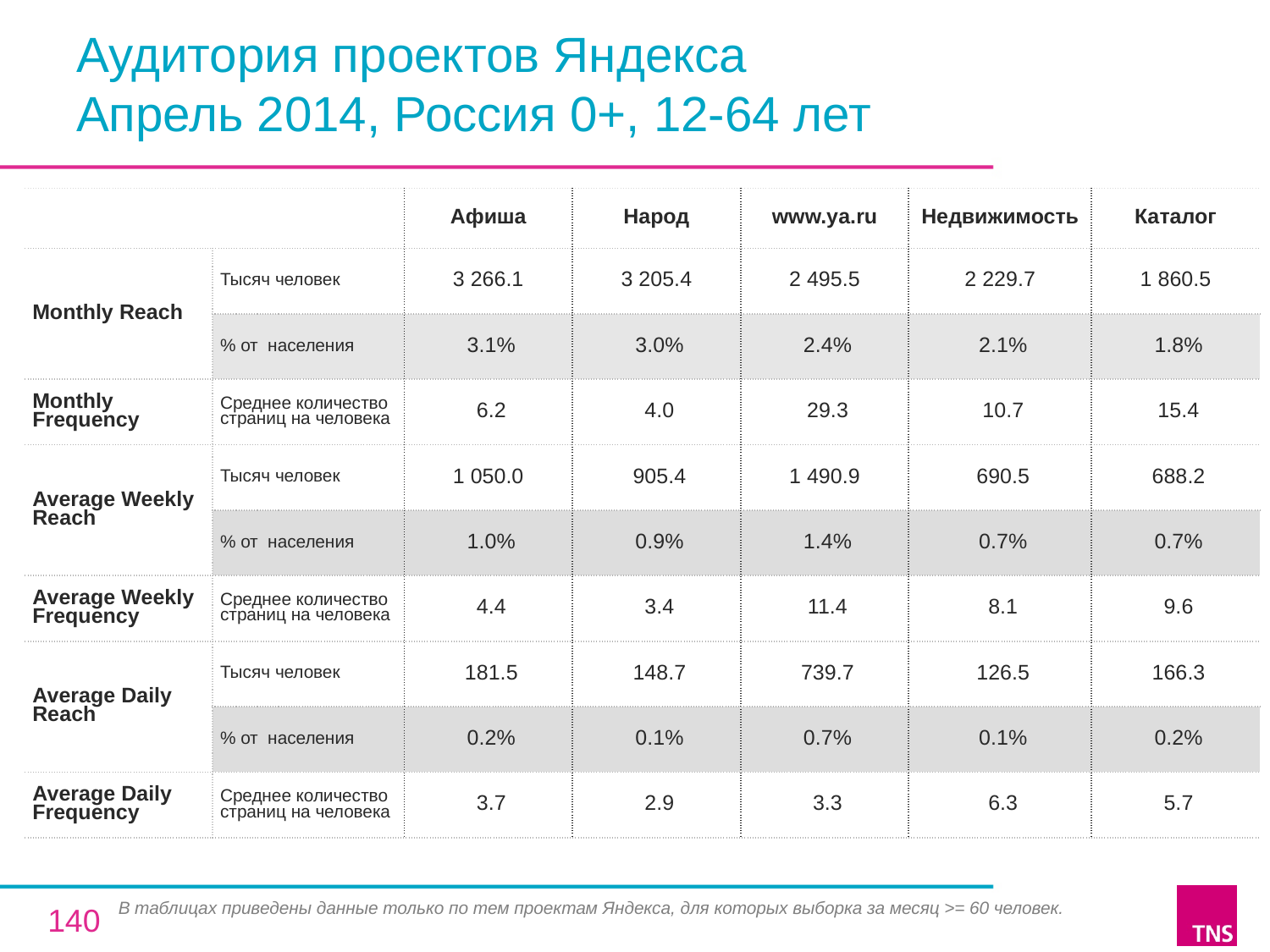

# Аудитория проектов Яндекса Апрель 2014, Россия 0+, 12-64 лет
|  |  | Афиша | Народ | www.ya.ru | Недвижимость | Каталог |
| --- | --- | --- | --- | --- | --- | --- |
| Monthly Reach | Тысяч человек | 3 266.1 | 3 205.4 | 2 495.5 | 2 229.7 | 1 860.5 |
|  | % от населения | 3.1% | 3.0% | 2.4% | 2.1% | 1.8% |
| Monthly Frequency | Среднее количество страниц на человека | 6.2 | 4.0 | 29.3 | 10.7 | 15.4 |
| Average Weekly Reach | Тысяч человек | 1 050.0 | 905.4 | 1 490.9 | 690.5 | 688.2 |
|  | % от населения | 1.0% | 0.9% | 1.4% | 0.7% | 0.7% |
| Average Weekly Frequency | Среднее количество страниц на человека | 4.4 | 3.4 | 11.4 | 8.1 | 9.6 |
| Average Daily Reach | Тысяч человек | 181.5 | 148.7 | 739.7 | 126.5 | 166.3 |
|  | % от населения | 0.2% | 0.1% | 0.7% | 0.1% | 0.2% |
| Average Daily Frequency | Среднее количество страниц на человека | 3.7 | 2.9 | 3.3 | 6.3 | 5.7 |
В таблицах приведены данные только по тем проектам Яндекса, для которых выборка за месяц >= 60 человек.
140